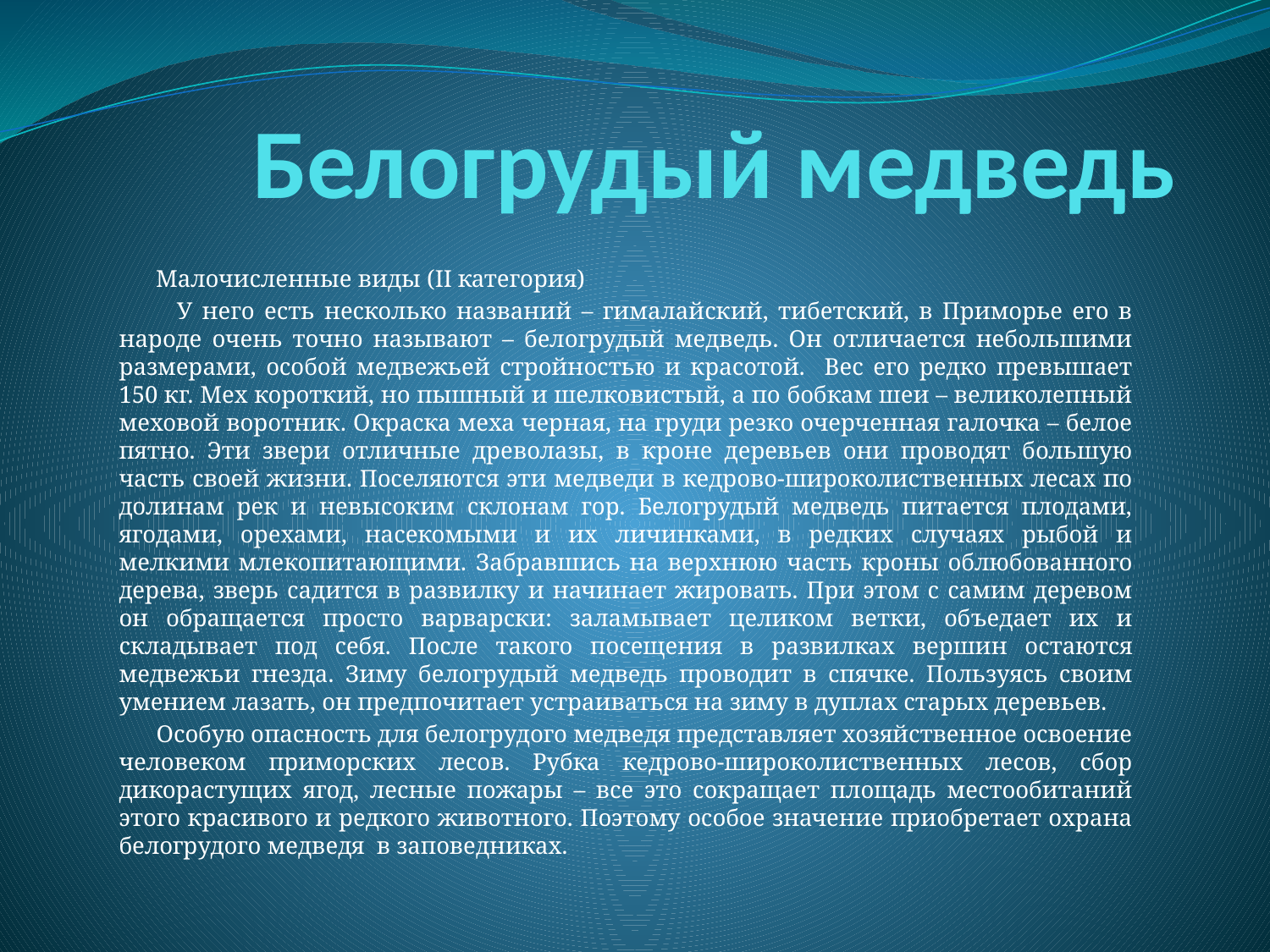

# Белогрудый медведь
      Малочисленные виды (II категория)
      У него есть несколько названий – гималайский, тибетский, в Приморье его в народе очень точно называют – белогрудый медведь. Он отличается небольшими размерами, особой медвежьей стройностью и красотой.  Вес его редко превышает 150 кг. Мех короткий, но пышный и шелковистый, а по бобкам шеи – великолепный меховой воротник. Окраска меха черная, на груди резко очерченная галочка – белое пятно. Эти звери отличные древолазы, в кроне деревьев они проводят большую часть своей жизни. Поселяются эти медведи в кедрово-широколиственных лесах по долинам рек и невысоким склонам гор. Белогрудый медведь питается плодами, ягодами, орехами, насекомыми и их личинками, в редких случаях рыбой и мелкими млекопитающими. Забравшись на верхнюю часть кроны облюбованного дерева, зверь садится в развилку и начинает жировать. При этом с самим деревом он обращается просто варварски: заламывает целиком ветки, объедает их и складывает под себя. После такого посещения в развилках вершин остаются медвежьи гнезда. Зиму белогрудый медведь проводит в спячке. Пользуясь своим умением лазать, он предпочитает устраиваться на зиму в дуплах старых деревьев.
      Особую опасность для белогрудого медведя представляет хозяйственное освоение человеком приморских лесов. Рубка кедрово-широколиственных лесов, сбор дикорастущих ягод, лесные пожары – все это сокращает площадь местообитаний этого красивого и редкого животного. Поэтому особое значение приобретает охрана белогрудого медведя  в заповедниках.